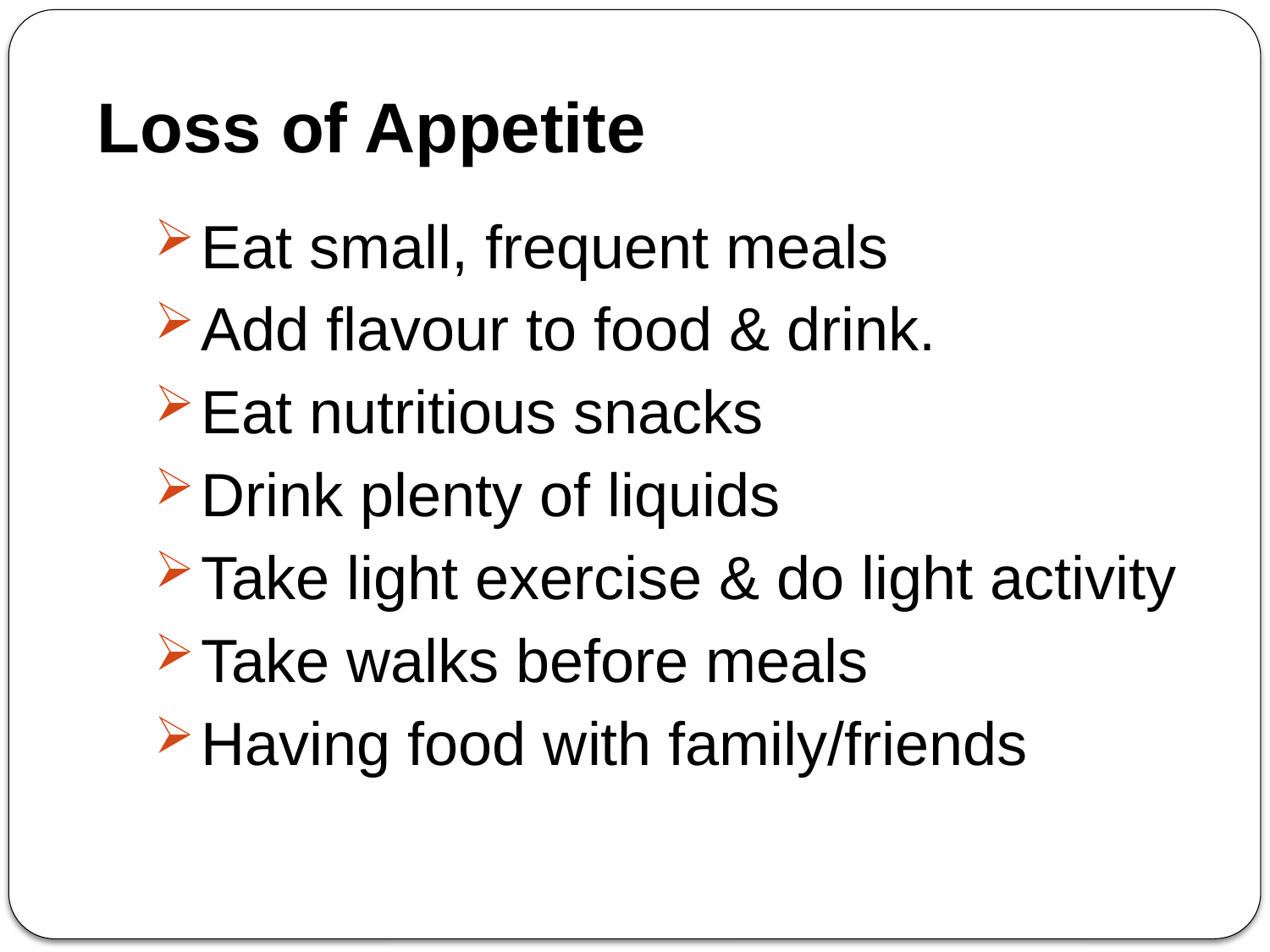

# Loss of Appetite
Eat small, frequent meals
Add flavour to food & drink.
Eat nutritious snacks
Drink plenty of liquids
Take light exercise & do light activity
Take walks before meals
Having food with family/friends